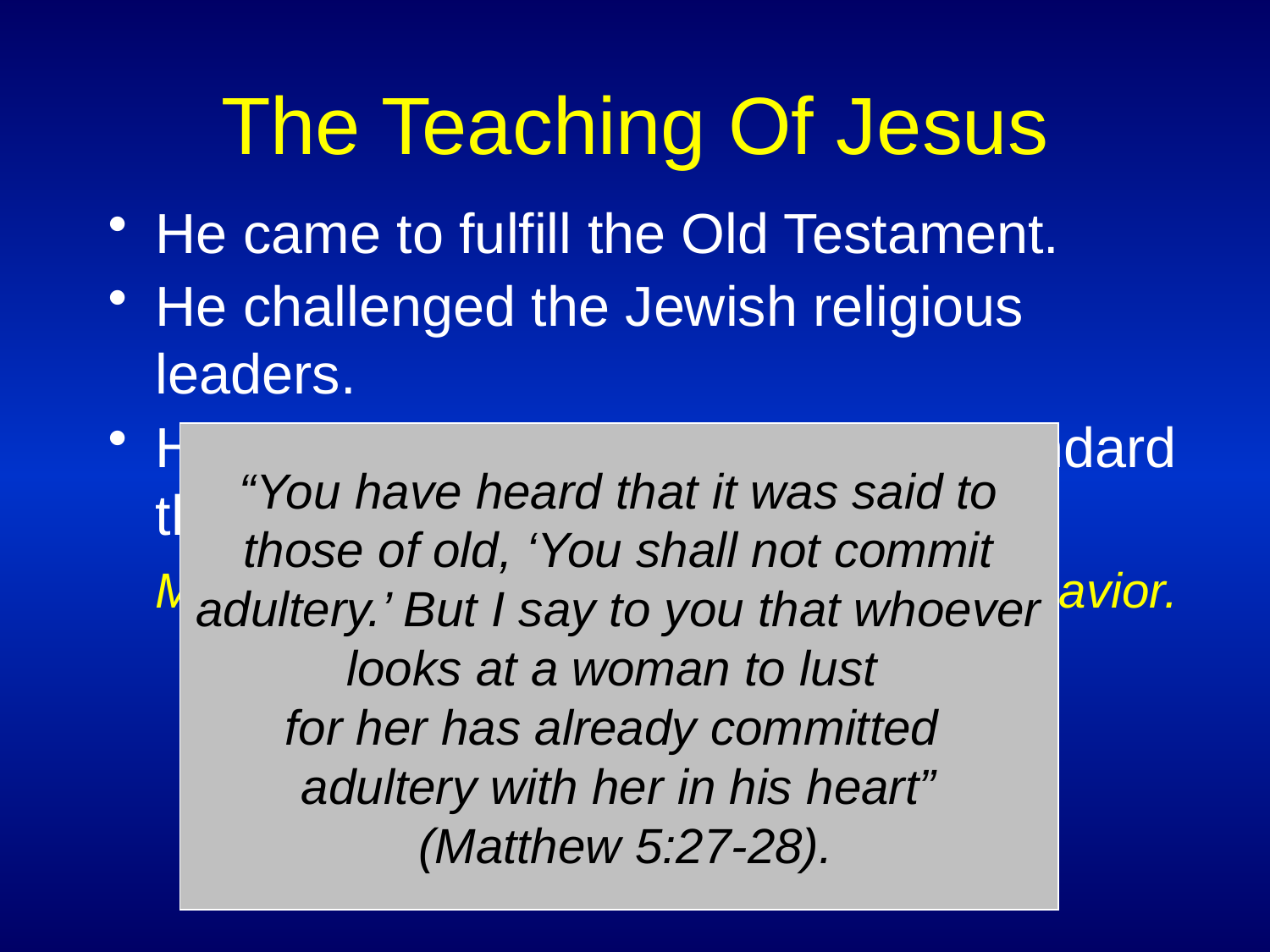

# The Teaching Of Jesus
He came to fulfill the Old Testament.
He challenged the Jewish religious leaders.
He presented the highest moral standard the world has ever seen.
	Morals– principles of right and wrong behavior.
“You have heard that it was said to those of old, ‘You shall not commit adultery.’ But I say to you that whoever looks at a woman to lust
for her has already committed
adultery with her in his heart”
 (Matthew 5:27-28).